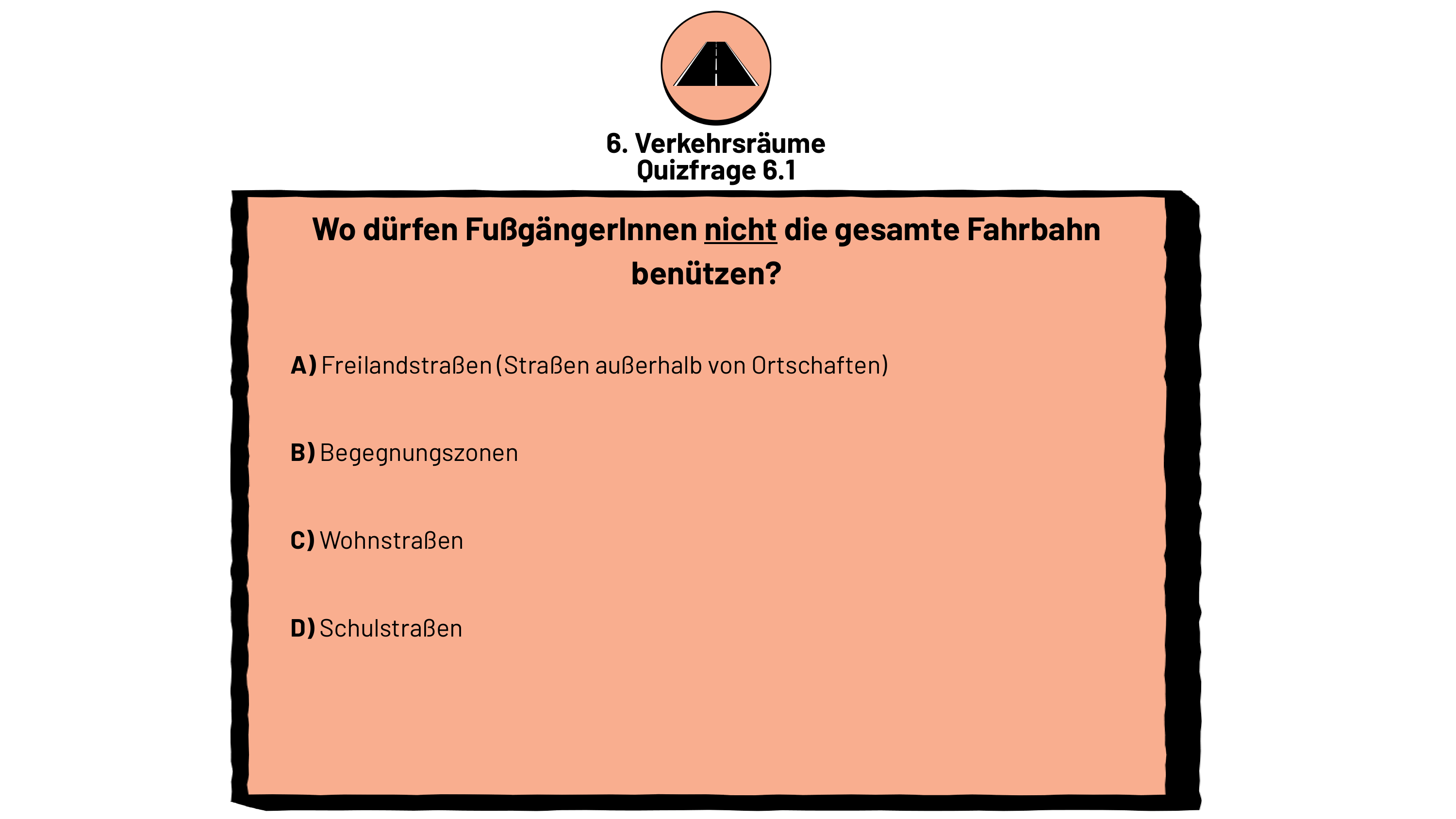

6. Verkehrsräume
Quizfrage 6.1
Wo dürfen FußgängerInnen nicht die gesamte Fahrbahn benützen?

A) Freilandstraßen (Straßen außerhalb von Ortschaften)

B) Begegnungszonen

C) Wohnstraßen

D) Schulstraßen